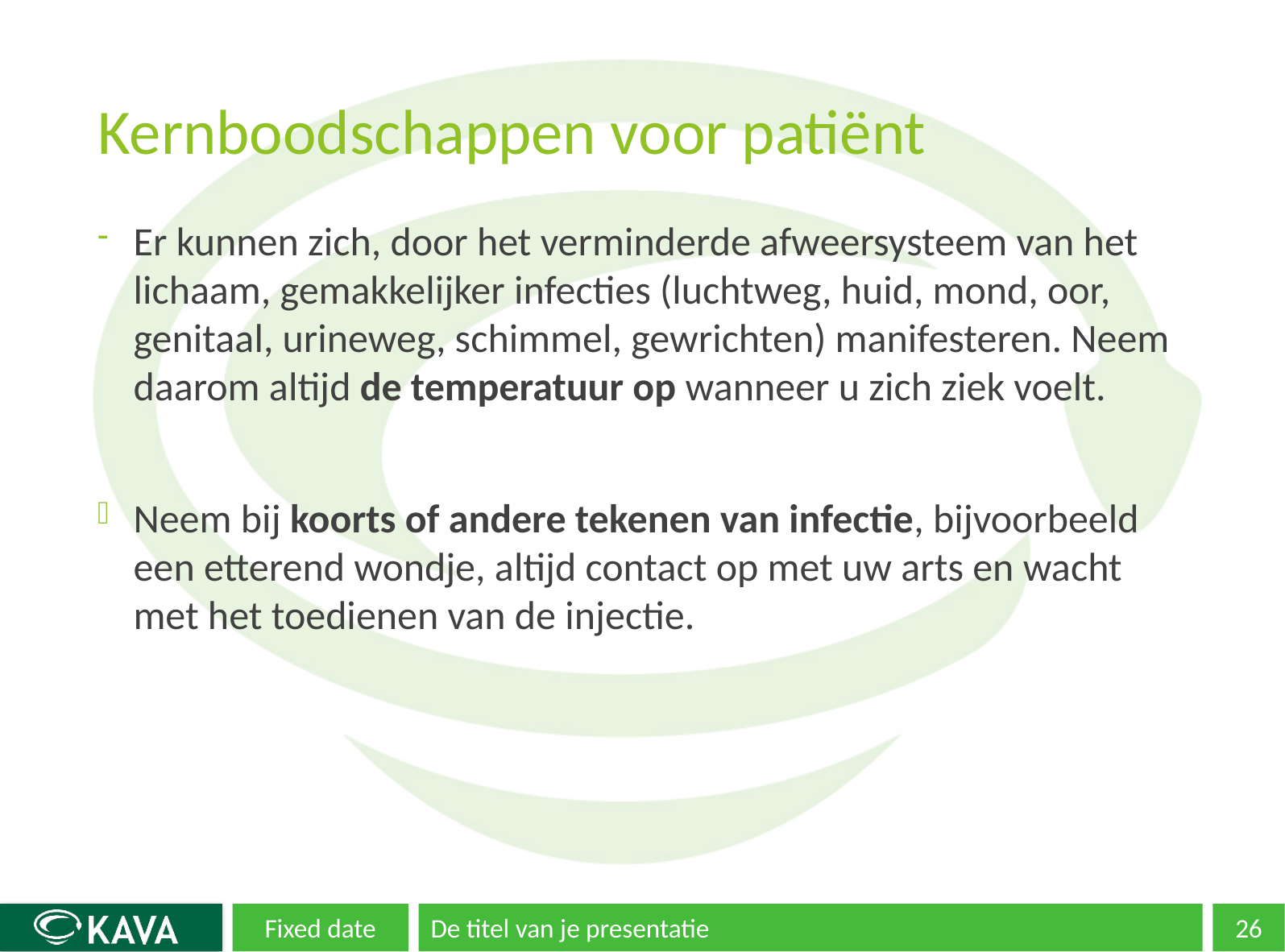

# Kernboodschappen voor patiënt
Er kunnen zich, door het verminderde afweersysteem van het lichaam, gemakkelijker infecties (luchtweg, huid, mond, oor, genitaal, urineweg, schimmel, gewrichten) manifesteren. Neem daarom altijd de temperatuur op wanneer u zich ziek voelt.

Neem bij koorts of andere tekenen van infectie, bijvoorbeeld een etterend wondje, altijd contact op met uw arts en wacht met het toedienen van de injectie.

Fixed date
De titel van je presentatie
26